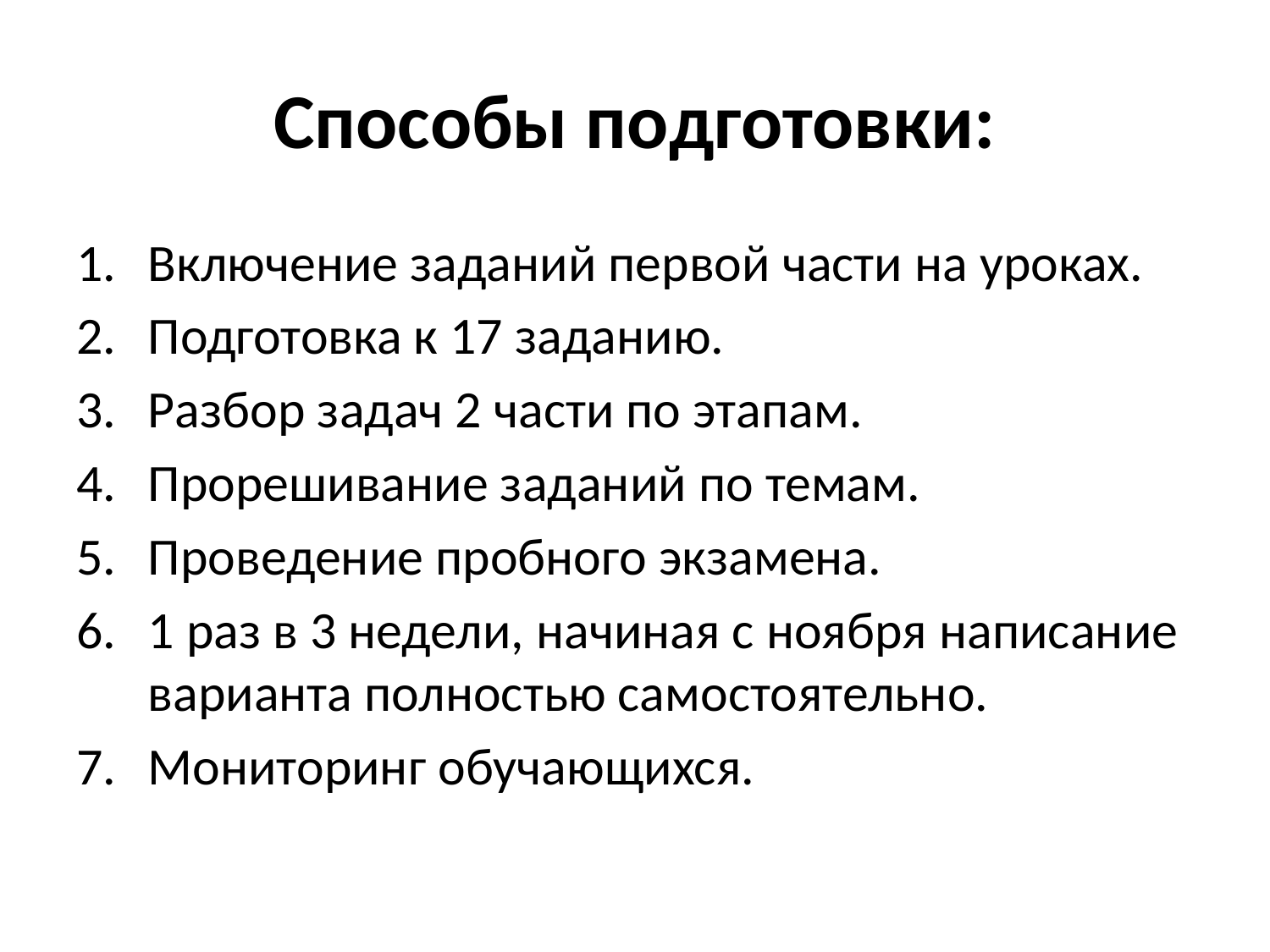

# Способы подготовки:
Включение заданий первой части на уроках.
Подготовка к 17 заданию.
Разбор задач 2 части по этапам.
Прорешивание заданий по темам.
Проведение пробного экзамена.
1 раз в 3 недели, начиная с ноября написание варианта полностью самостоятельно.
Мониторинг обучающихся.